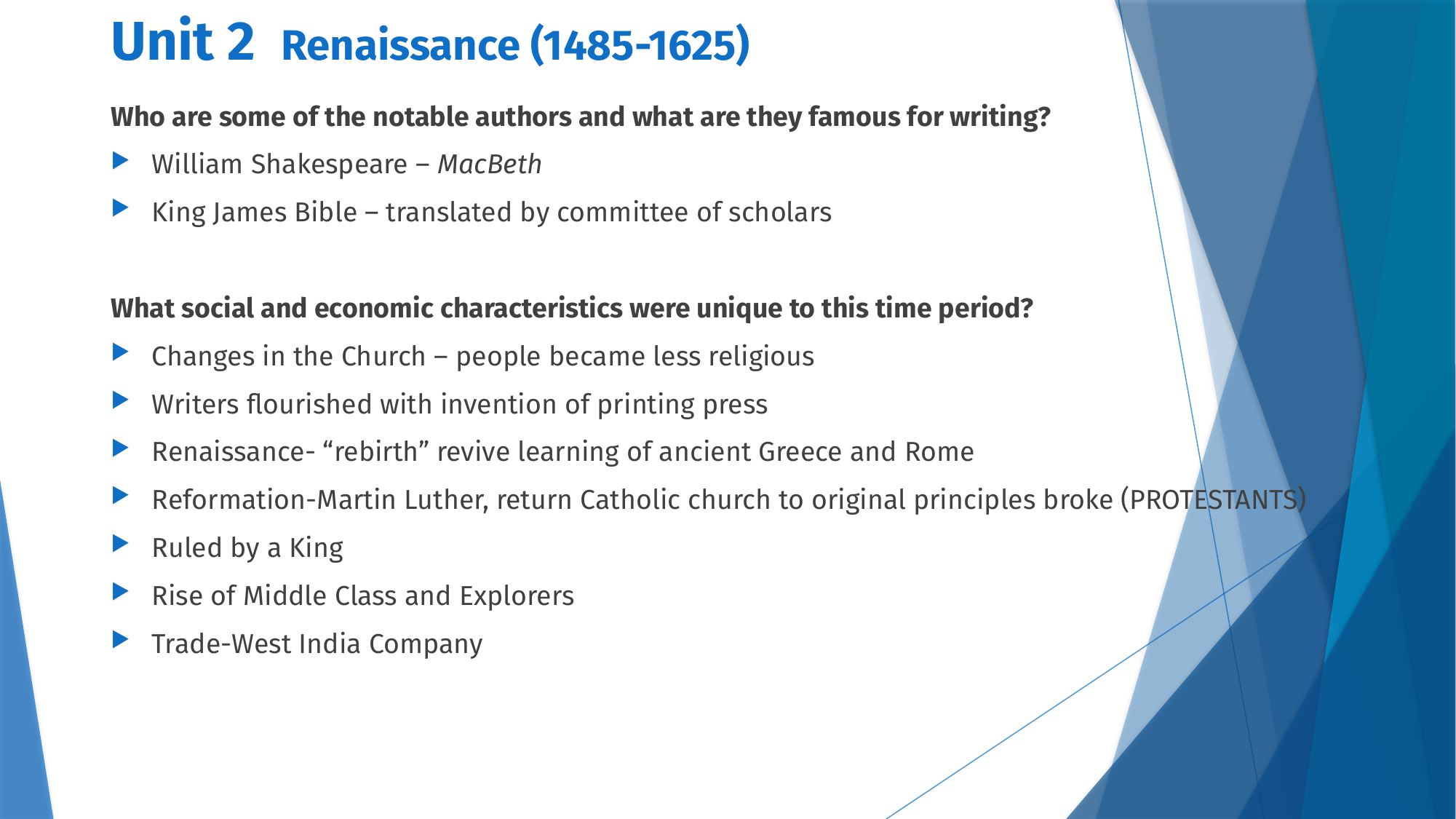

# Unit 2  Renaissance (1485-1625)
Who are some of the notable authors and what are they famous for writing?
William Shakespeare – MacBeth
King James Bible – translated by committee of scholars

What social and economic characteristics were unique to this time period?
Changes in the Church – people became less religious
Writers flourished with invention of printing press
Renaissance- “rebirth” revive learning of ancient Greece and Rome
Reformation-Martin Luther, return Catholic church to original principles broke (PROTESTANTS)
Ruled by a King
Rise of Middle Class and Explorers
Trade-West India Company